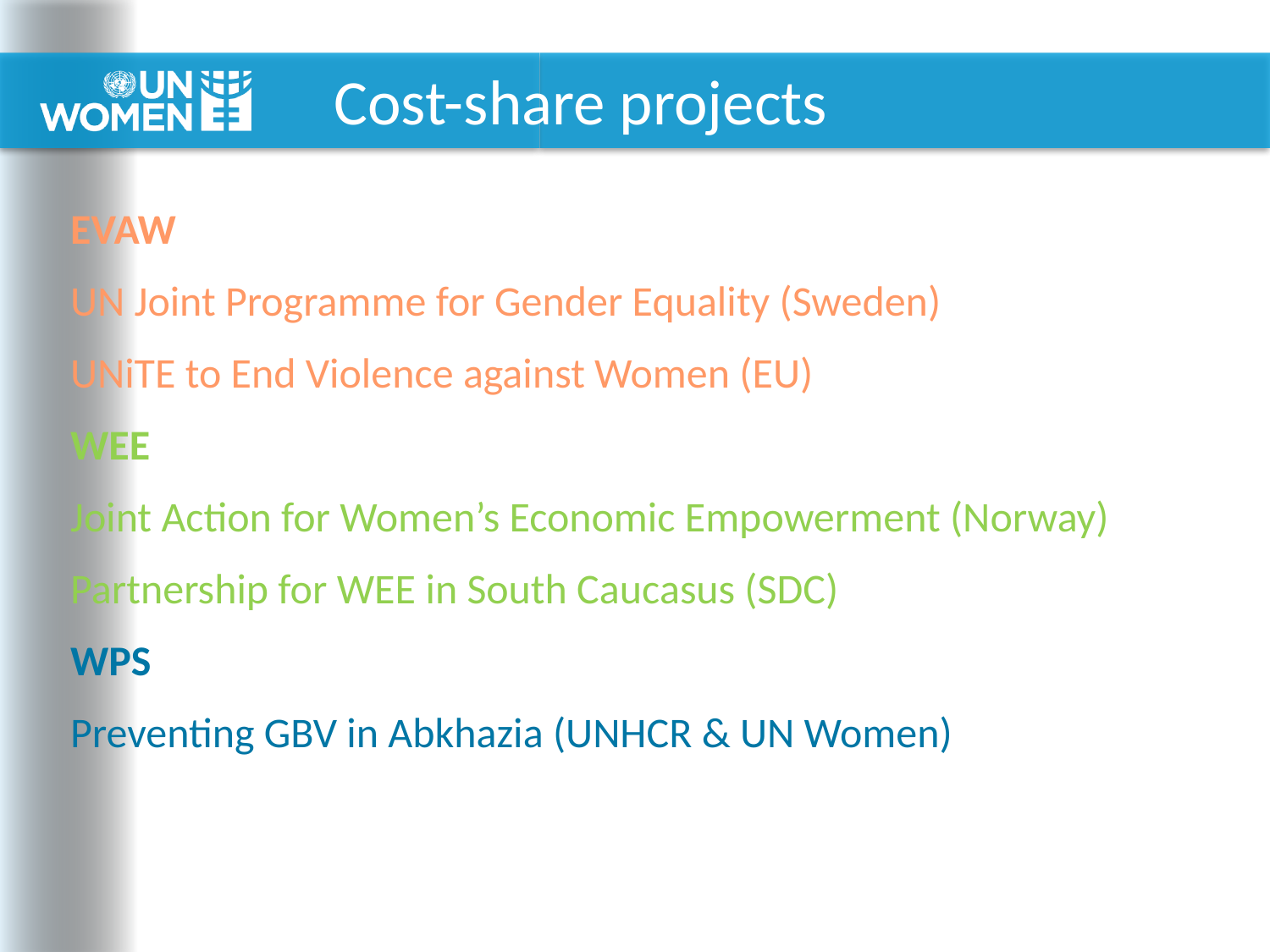

# Cost-share projects
EVAW
UN Joint Programme for Gender Equality (Sweden)
UNiTE to End Violence against Women (EU)
WEE
Joint Action for Women’s Economic Empowerment (Norway)
Partnership for WEE in South Caucasus (SDC)
WPS
Preventing GBV in Abkhazia (UNHCR & UN Women)